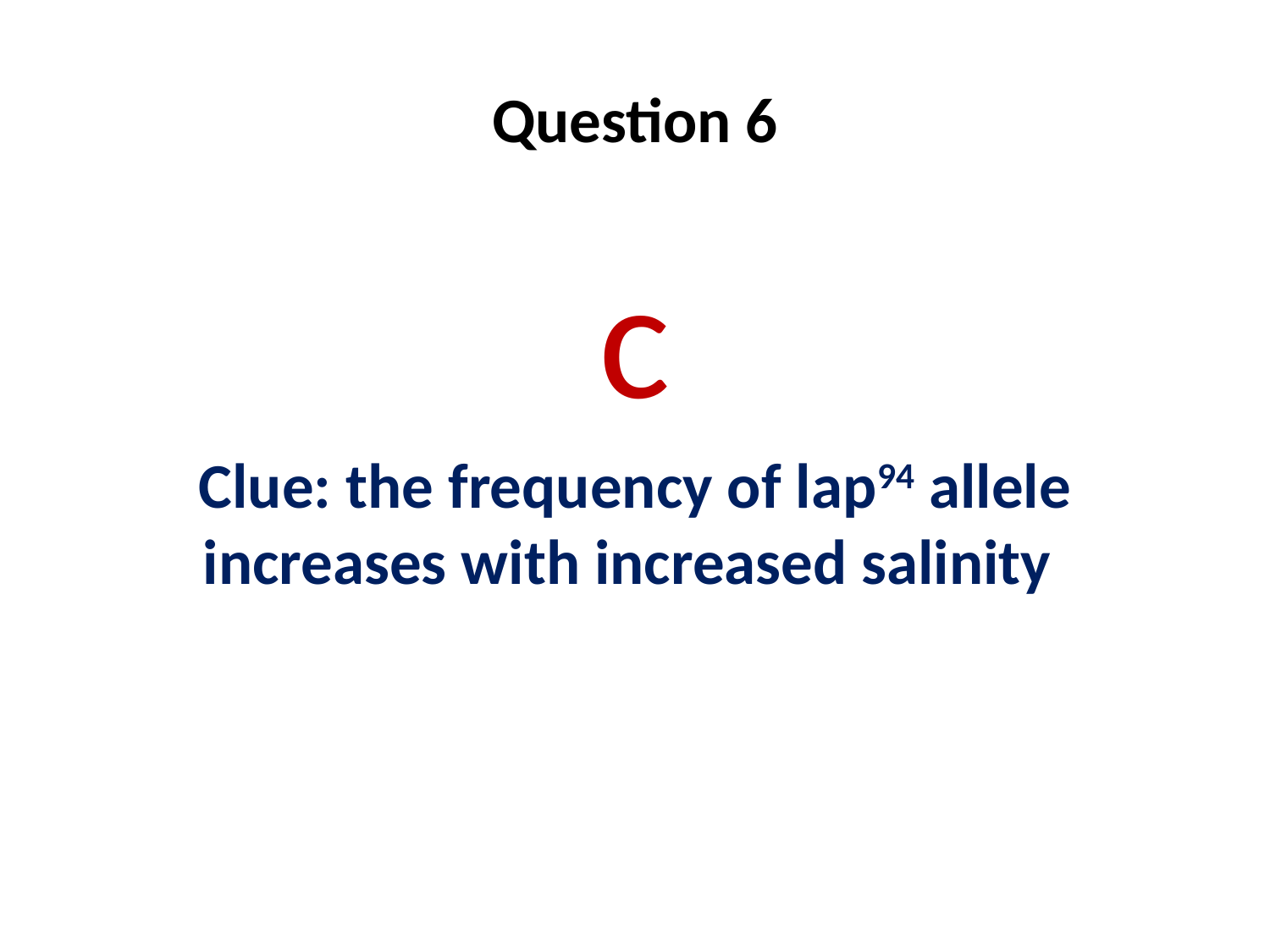

# Question 6
c
Clue: the frequency of lap94 allele increases with increased salinity